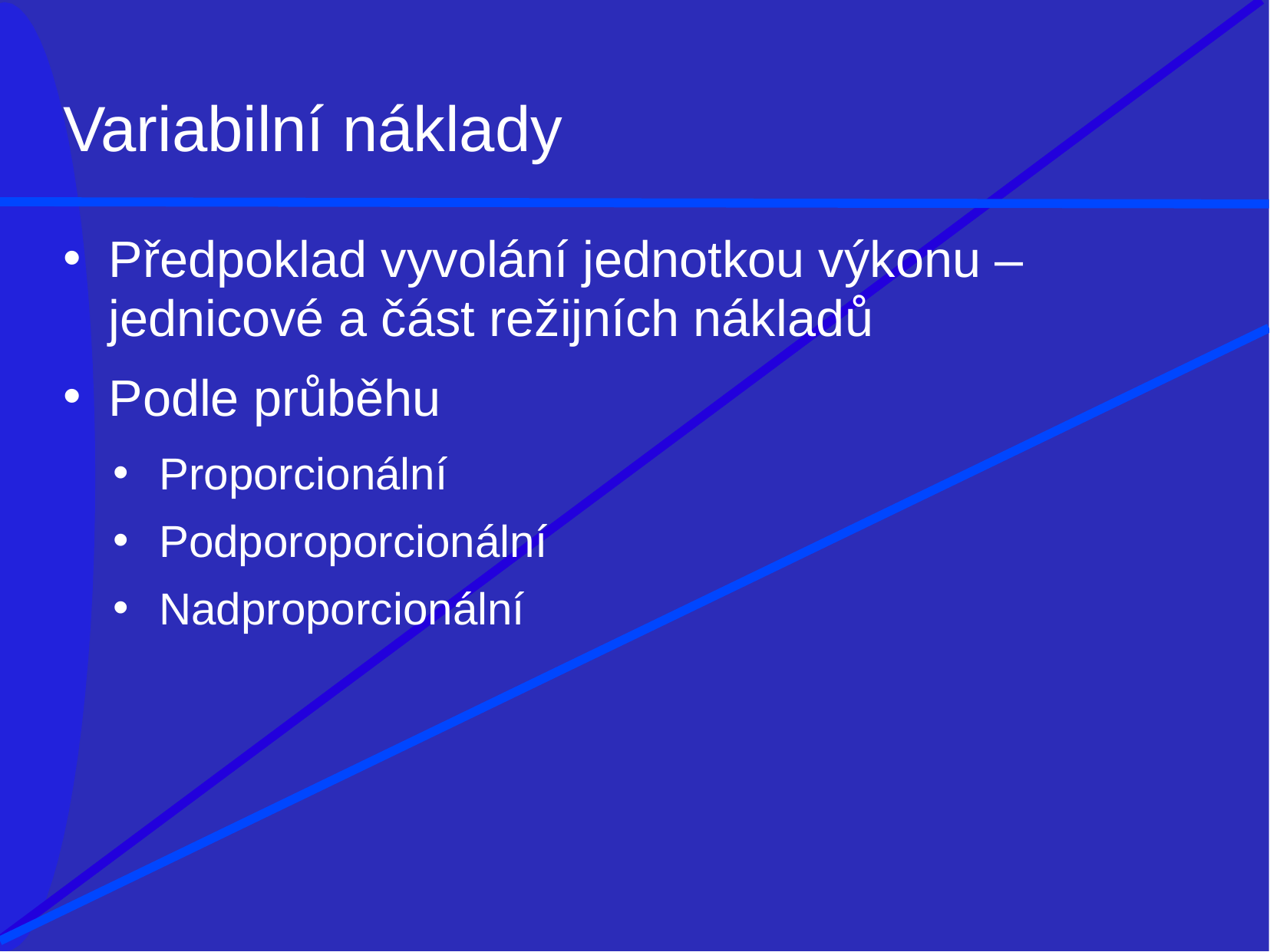

# Variabilní náklady
Předpoklad vyvolání jednotkou výkonu –
jednicové a část režijních nákladů
Podle průběhu
Proporcionální
Podporoporcionální
Nadproporcionální